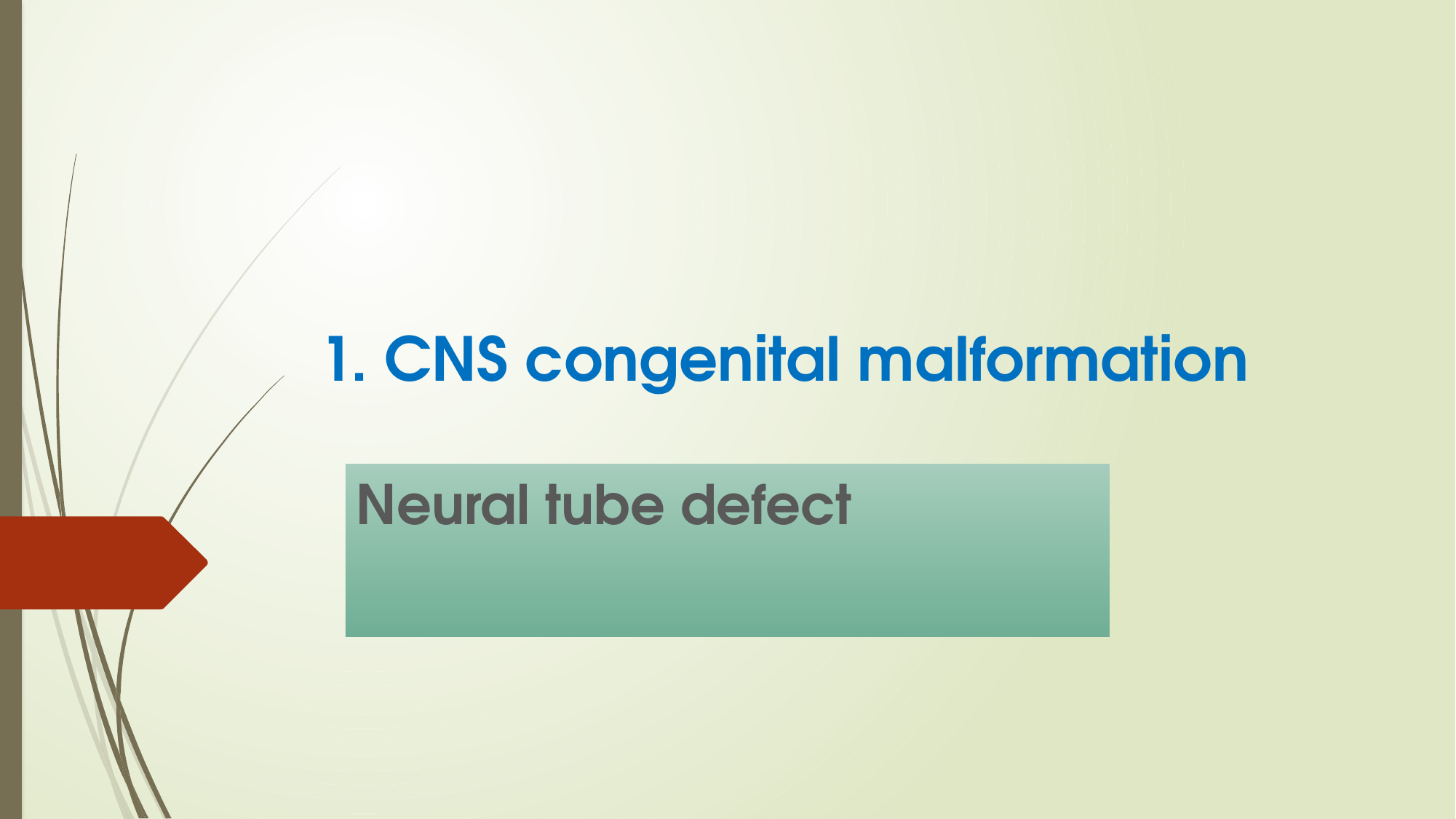

# 1. CNS congenital malformation
Neural tube defect